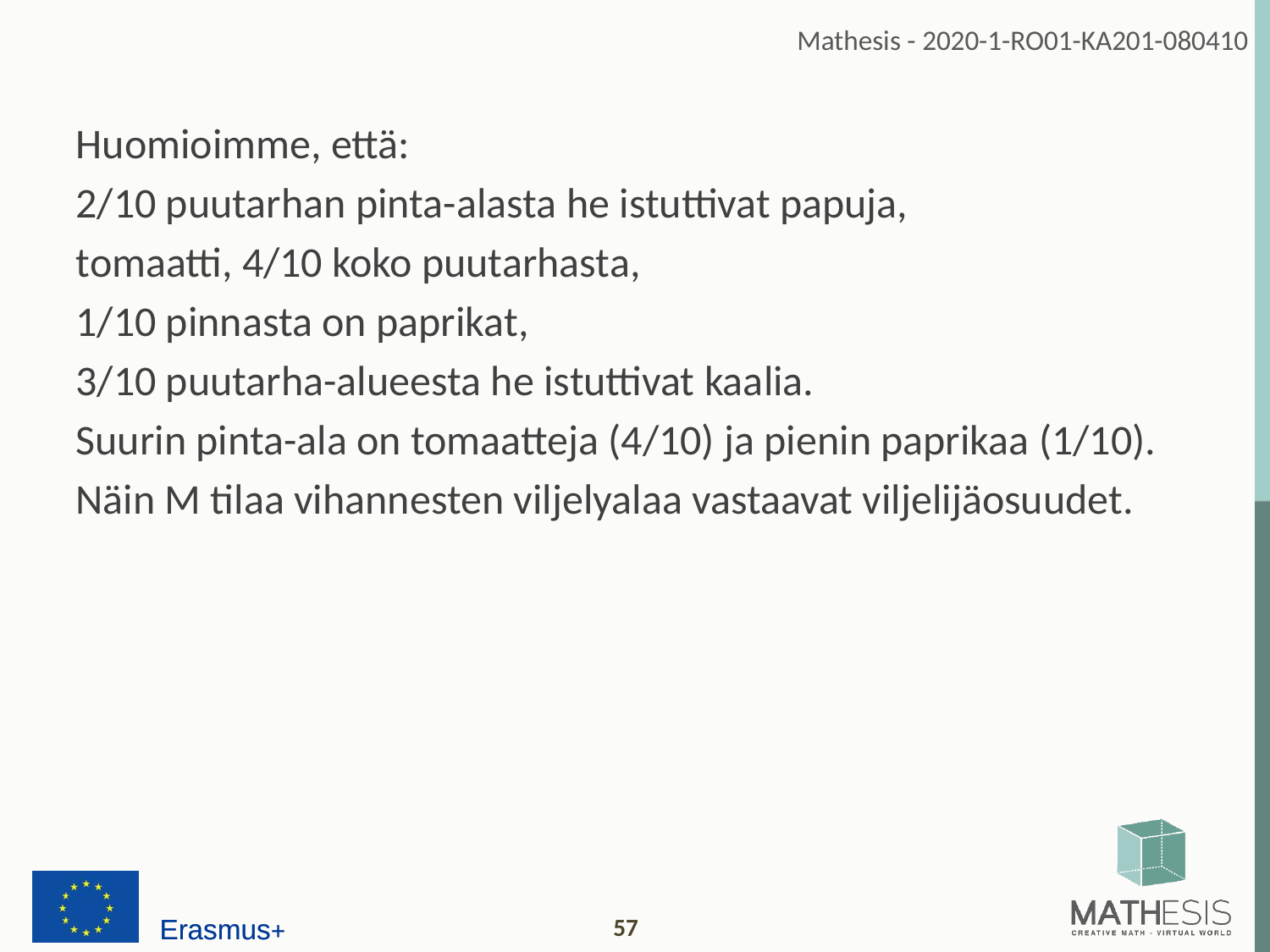

Huomioimme, että:
2/10 puutarhan pinta-alasta he istuttivat papuja,
tomaatti, 4/10 koko puutarhasta,
1/10 pinnasta on paprikat,
3/10 puutarha-alueesta he istuttivat kaalia.
Suurin pinta-ala on tomaatteja (4/10) ja pienin paprikaa (1/10).
Näin M tilaa vihannesten viljelyalaa vastaavat viljelijäosuudet.